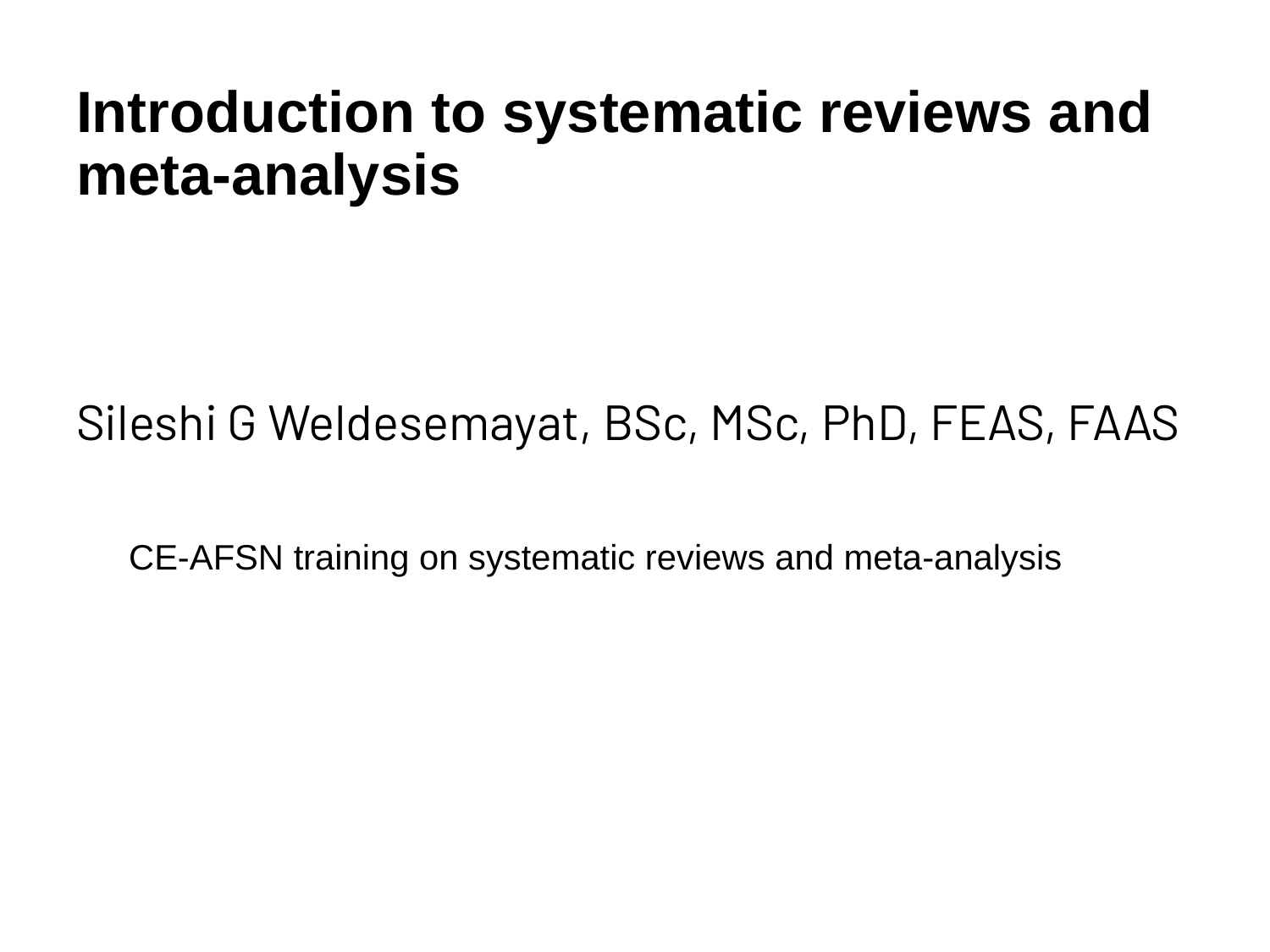

# Introduction to systematic reviews and meta-analysis
Sileshi G Weldesemayat, BSc, MSc, PhD, FEAS, FAAS
CE-AFSN training on systematic reviews and meta-analysis